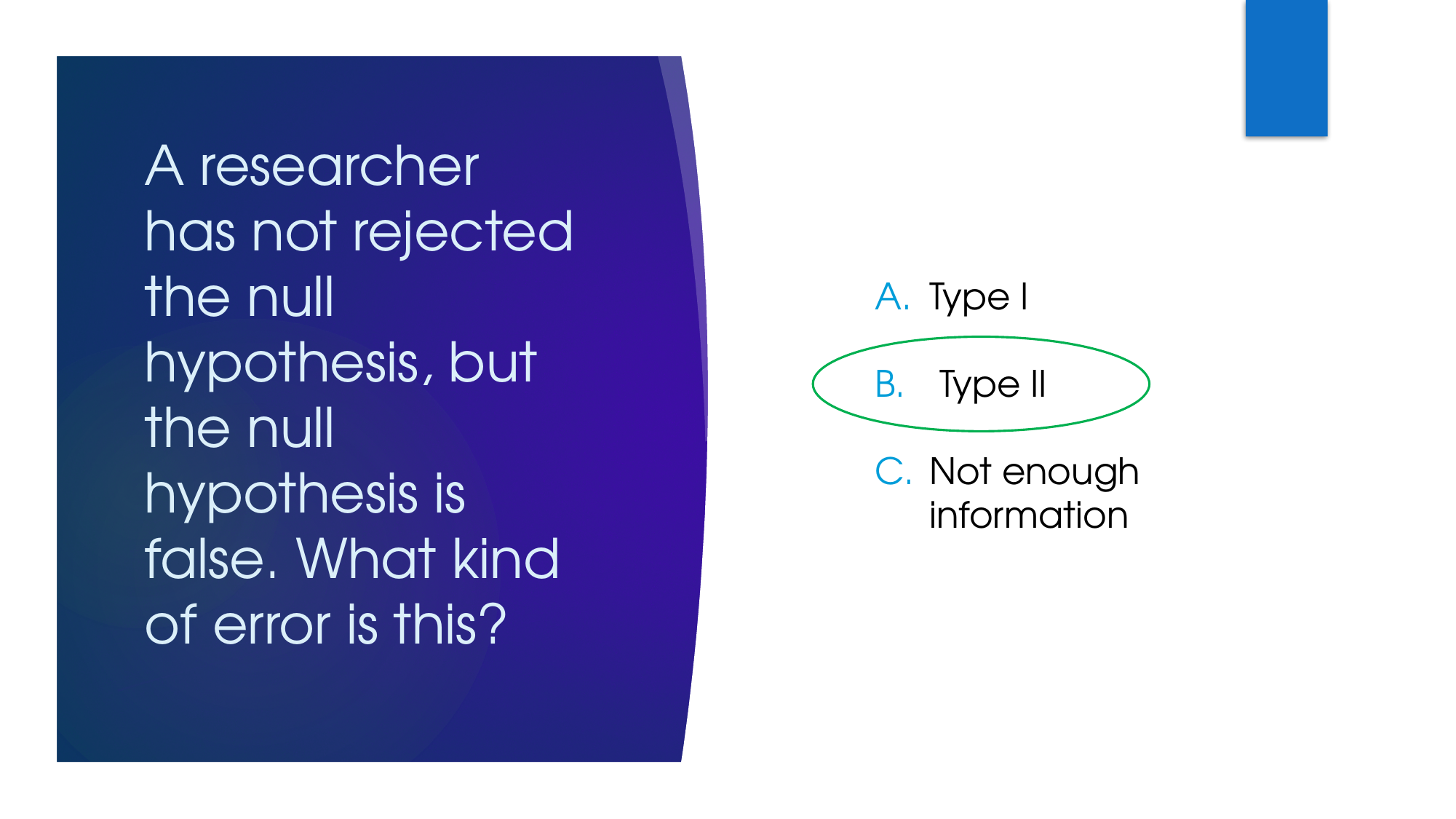

# A researcher has not rejected the null hypothesis, but the null hypothesis is false. What kind of error is this?
Type I

 Type II

Not enough information